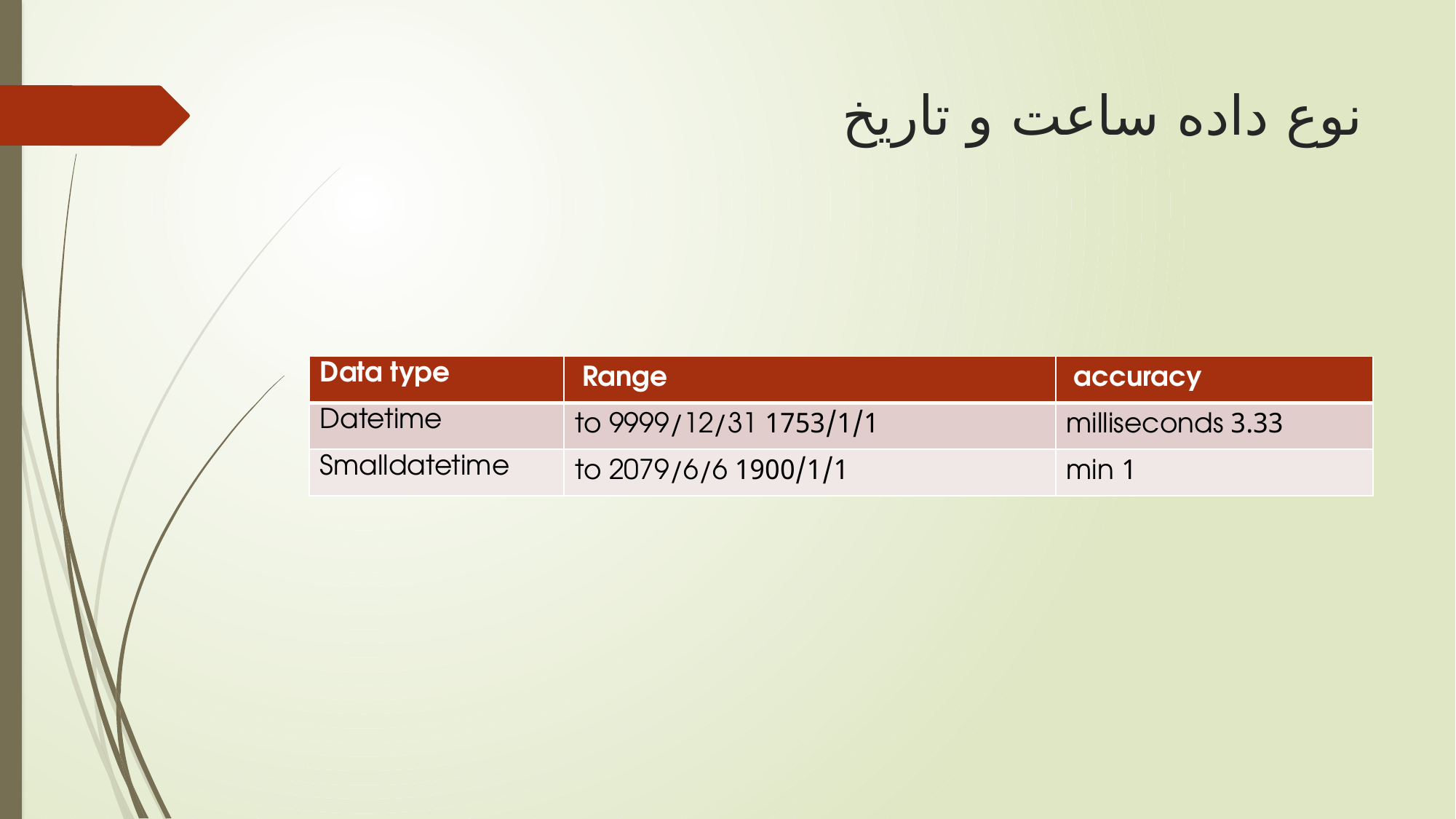

# نوع داده ساعت و تاریخ

| Data type | Range | accuracy |
| --- | --- | --- |
| Datetime | 1753/1/1 to 9999/12/31 | 3.33 milliseconds |
| Smalldatetime | 1900/1/1 to 2079/6/6 | 1 min |